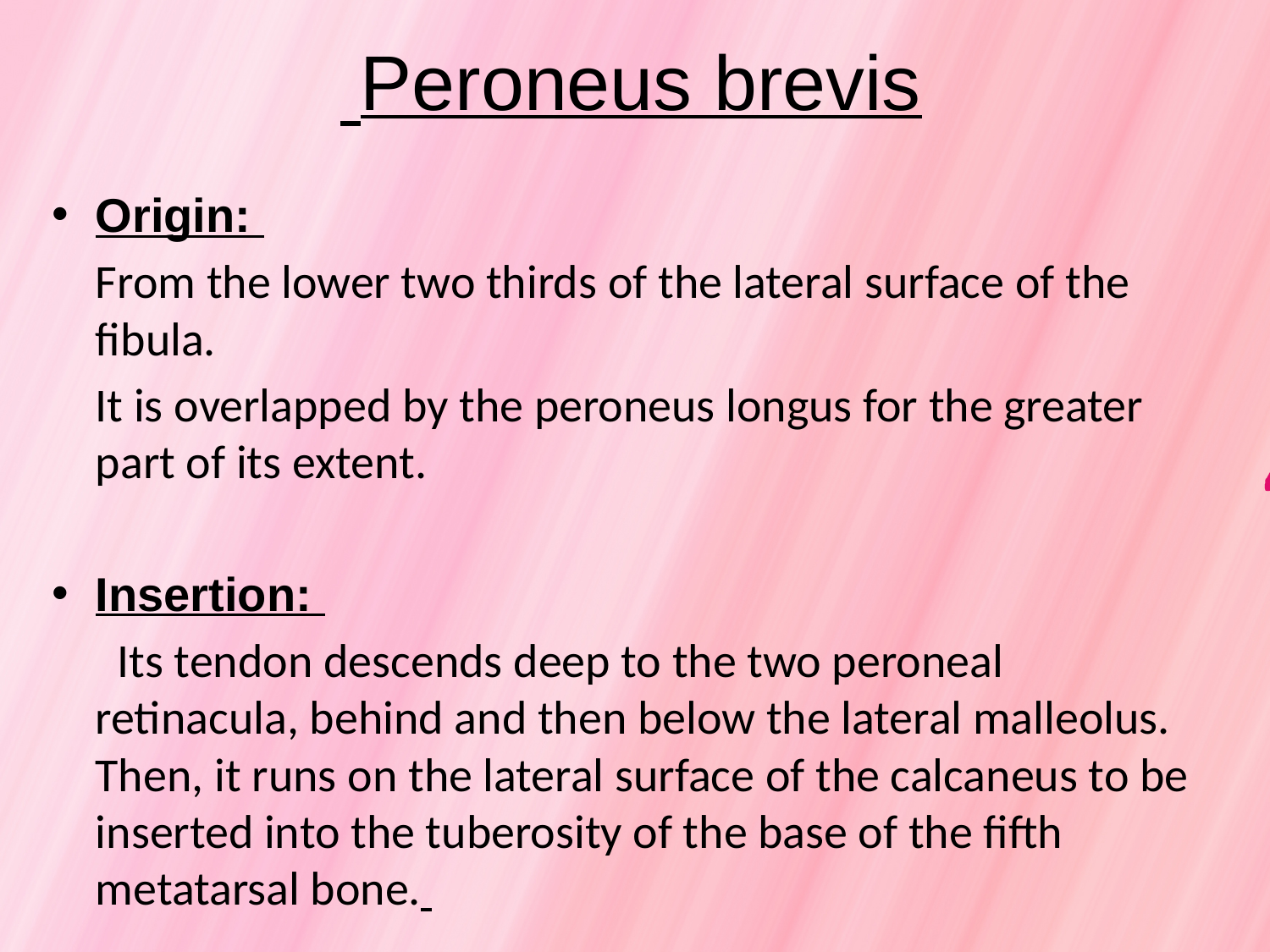

# Peroneus brevis
Origin:
	From the lower two thirds of the lateral surface of the fibula.
    It is overlapped by the peroneus longus for the greater part of its extent.

Insertion:
	  Its tendon descends deep to the two peroneal retinacula, behind and then below the lateral malleolus. Then, it runs on the lateral surface of the calcaneus to be inserted into the tuberosity of the base of the fifth metatarsal bone.